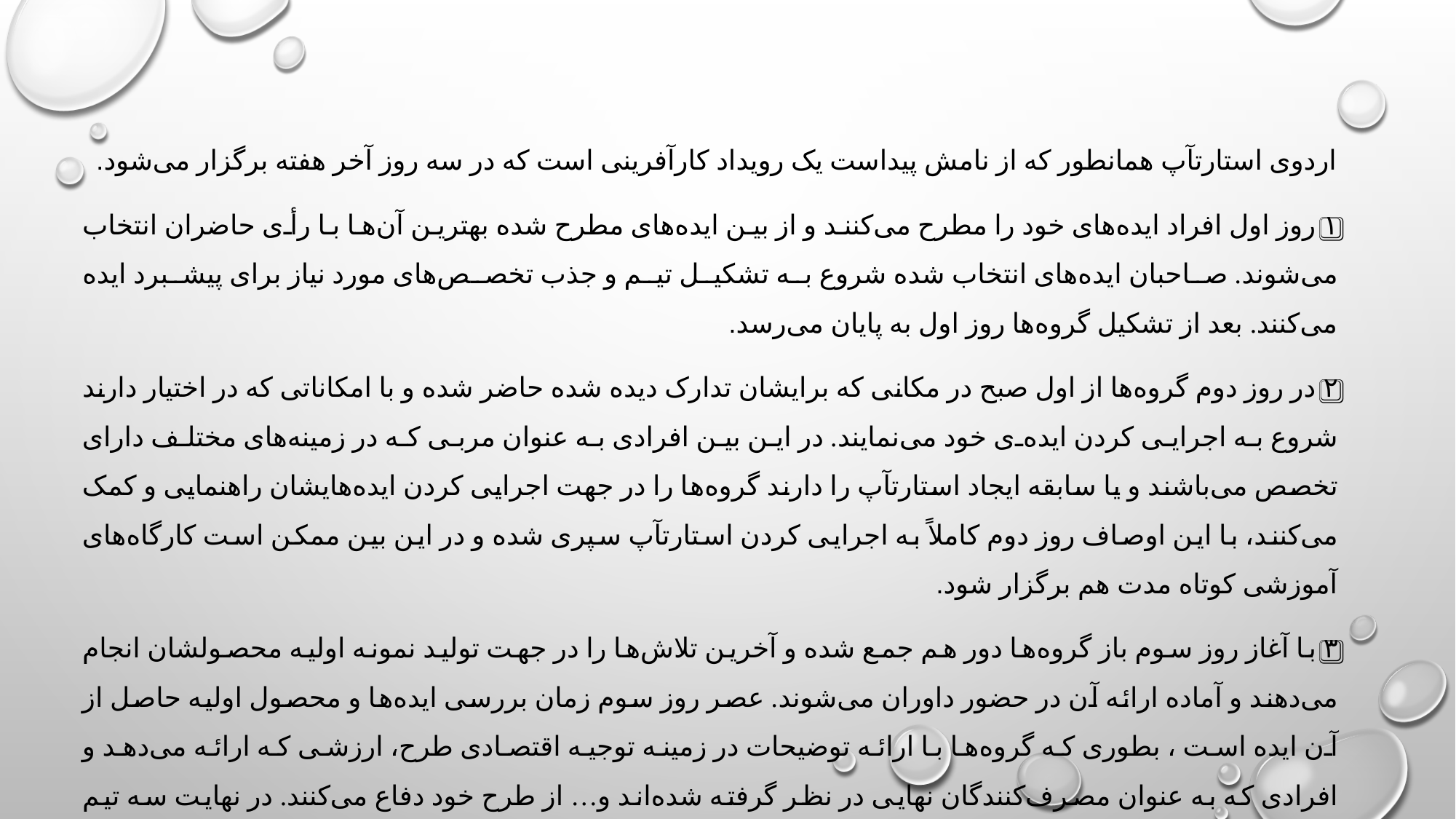

اردوی استارتآپ همانطور که از نامش پیداست یک رویداد کارآفرینی است که در سه روز آخر هفته برگزار می‌شود.
۱⃣ روز اول افراد ایده‌های خود را مطرح می‌کنند و از بین ایده‌های مطرح شده بهترین آن‌ها با رأی حاضران انتخاب می‌شوند. صاحبان ایده‌های انتخاب شده شروع به تشکیل تیم و جذب تخصص‌های مورد نیاز برای پیشبرد ایده می‌کنند. بعد از تشکیل گروه‌ها روز اول به پایان می‌رسد.
۲⃣ در روز دوم گروه‌ها از اول صبح در مکانی که برایشان تدارک دیده شده حاضر شده و با امکاناتی که در اختیار دارند شروع به اجرایی کردن ایده‌ی خود می‌نمایند. در این بین افرادی به عنوان مربی که در زمینه‌های مختلف دارای تخصص می‌باشند و یا سابقه ایجاد استارتآپ را دارند گروه‌ها را در جهت اجرایی کردن ایده‌هایشان راهنمایی و کمک می‌کنند، با این اوصاف روز دوم کاملاً به اجرایی کردن استارتآپ سپری شده و در این بین ممکن است کارگاه‌های آموزشی کوتاه مدت هم برگزار شود.
۳⃣ با آغاز روز سوم باز گروه‌ها دور هم جمع شده و آخرین تلاش‌ها را در جهت تولید نمونه اولیه محصولشان انجام می‌دهند و آماده ارائه آن در حضور داوران می‌شوند. عصر روز سوم زمان بررسی ایده‌ها و محصول اولیه حاصل از آن ایده است ، بطوری که گروه‌ها با ارائه توضیحات در زمینه توجیه اقتصادی طرح، ارزشی که ارائه می‌دهد و افرادی که به عنوان مصرف‌کنندگان نهایی در نظر گرفته شده‌اند و… از طرح خود دفاع می‌کنند. در نهایت سه تیم برتر با رأی نهایی داوران انتخاب می‌شوند.